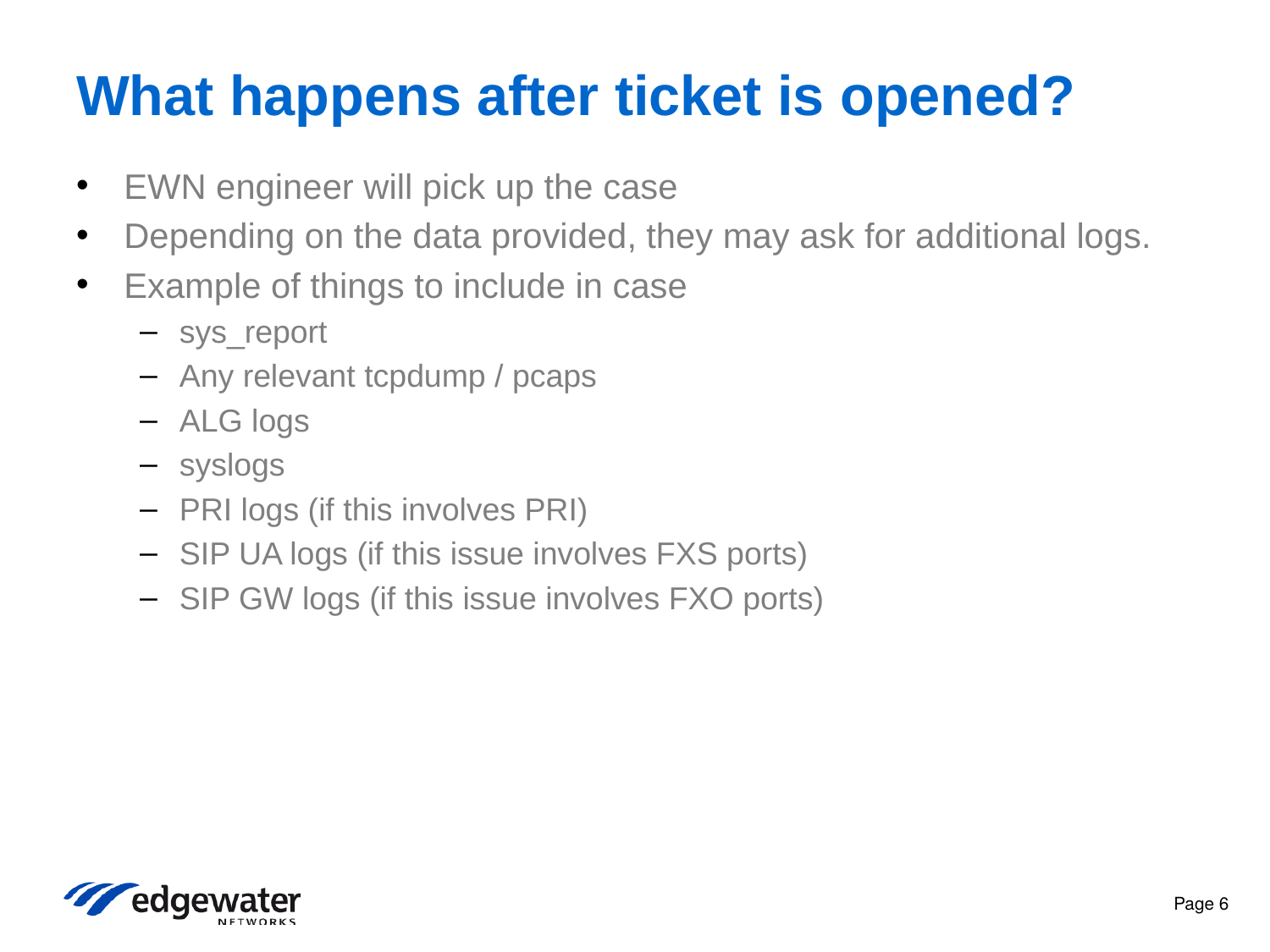

# What happens after ticket is opened?
EWN engineer will pick up the case
Depending on the data provided, they may ask for additional logs.
Example of things to include in case
sys_report
Any relevant tcpdump / pcaps
ALG logs
syslogs
PRI logs (if this involves PRI)
SIP UA logs (if this issue involves FXS ports)
SIP GW logs (if this issue involves FXO ports)